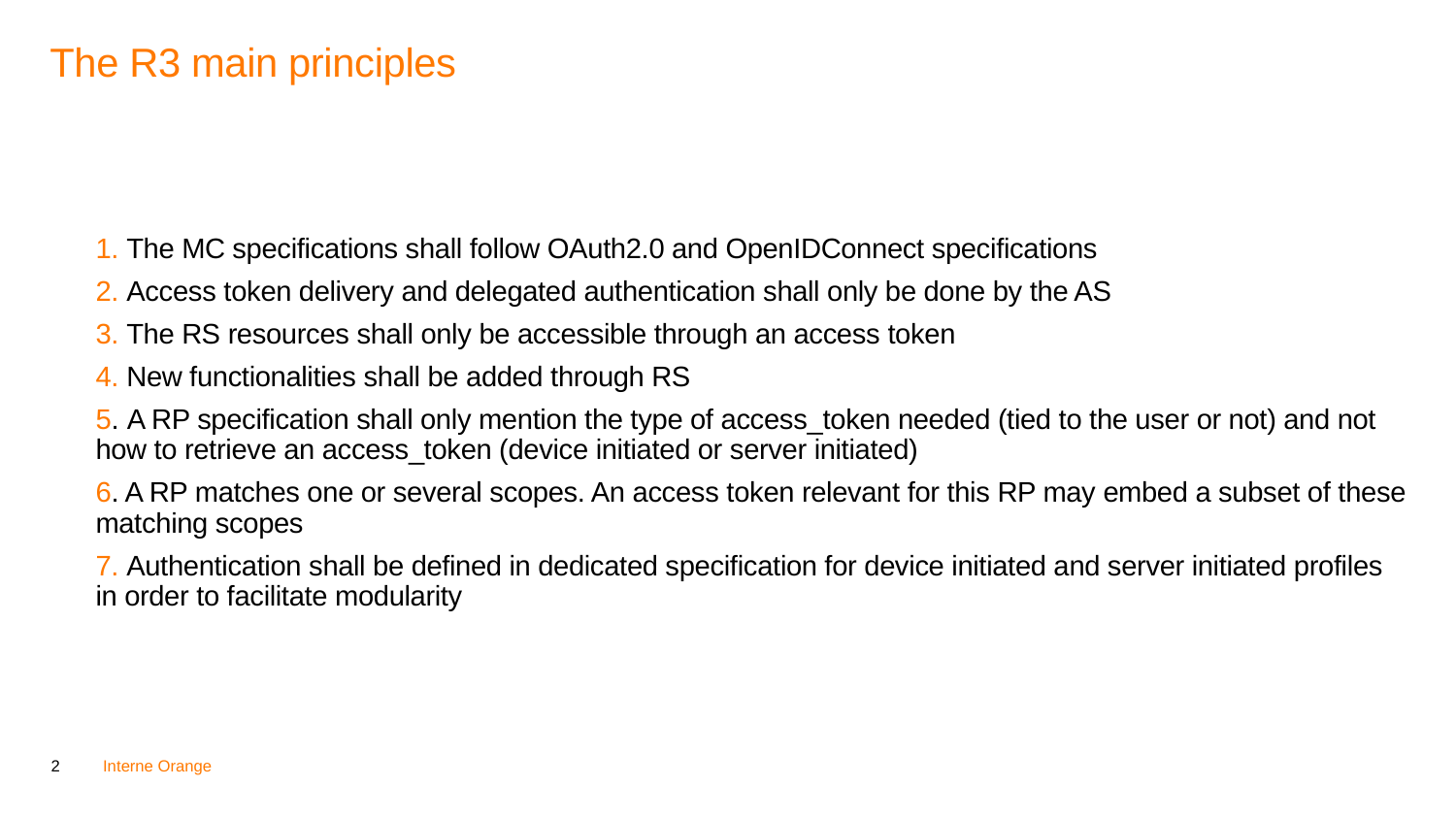

# The R3 main principles

1. The MC specifications shall follow OAuth2.0 and OpenIDConnect specifications
2. Access token delivery and delegated authentication shall only be done by the AS
3. The RS resources shall only be accessible through an access token
4. New functionalities shall be added through RS
5. A RP specification shall only mention the type of access_token needed (tied to the user or not) and not how to retrieve an access_token (device initiated or server initiated)
6. A RP matches one or several scopes. An access token relevant for this RP may embed a subset of these matching scopes
7. Authentication shall be defined in dedicated specification for device initiated and server initiated profiles in order to facilitate modularity